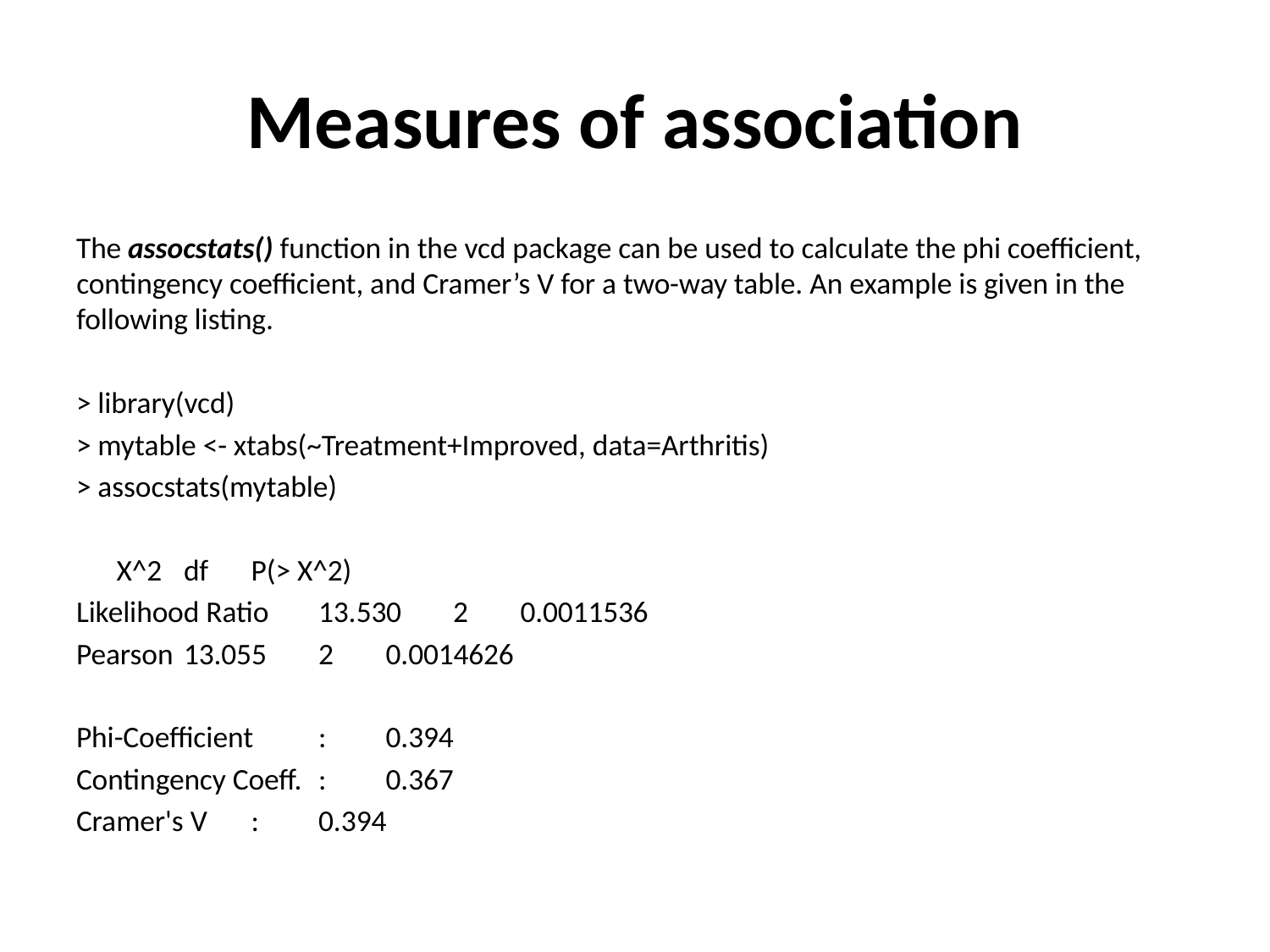

# Measures of association
The assocstats() function in the vcd package can be used to calculate the phi coefficient, contingency coefficient, and Cramer’s V for a two-way table. An example is given in the following listing.

> library(vcd)
> mytable <- xtabs(~Treatment+Improved, data=Arthritis)
> assocstats(mytable)

				X^2 	df 	P(> X^2)
Likelihood Ratio		13.530 	2 	0.0011536
Pearson 			13.055 	2 	0.0014626

Phi-Coefficient 		: 	0.394
Contingency Coeff.	:	0.367
Cramer's V 		: 	0.394